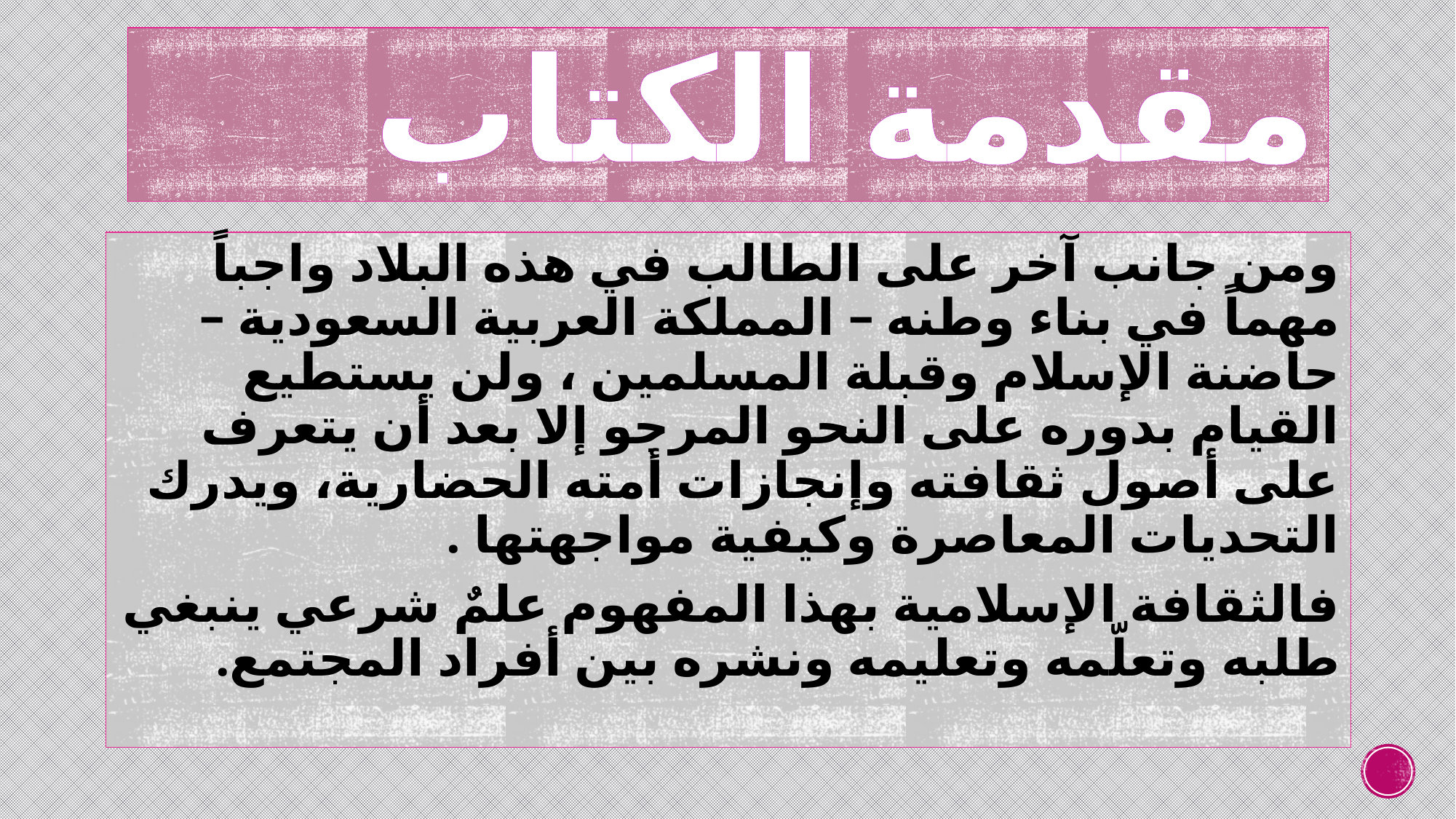

# مقدمة الكتاب
ومن جانب آخر على الطالب في هذه البلاد واجباً مهماً في بناء وطنه – المملكة العربية السعودية – حاضنة الإسلام وقبلة المسلمين ، ولن يستطيع القيام بدوره على النحو المرجو إلا بعد أن يتعرف على أصول ثقافته وإنجازات أمته الحضارية، ويدرك التحديات المعاصرة وكيفية مواجهتها .
فالثقافة الإسلامية بهذا المفهوم علمٌ شرعي ينبغي طلبه وتعلّمه وتعليمه ونشره بين أفراد المجتمع.